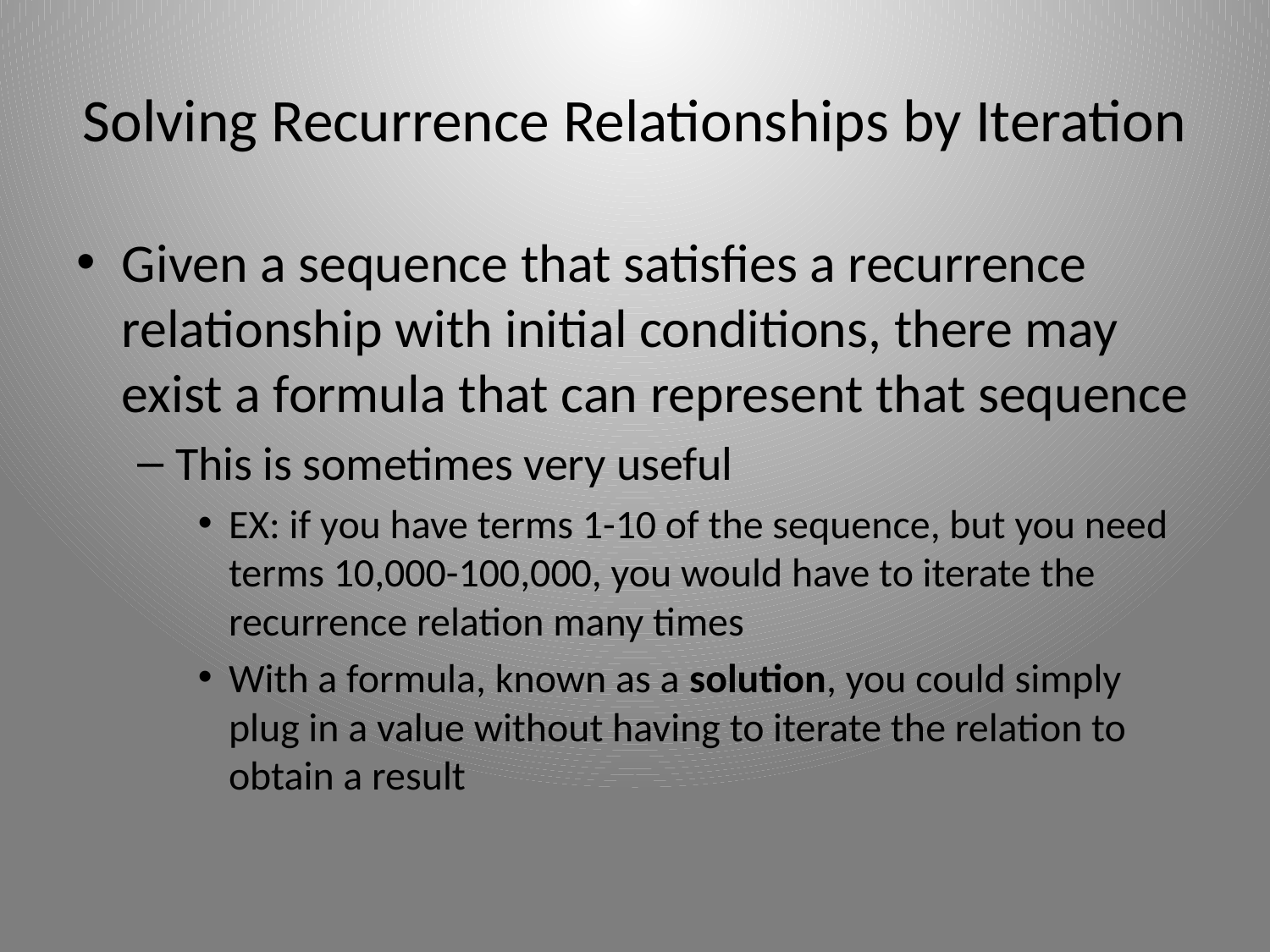

# Solving Recurrence Relationships by Iteration
Given a sequence that satisfies a recurrence relationship with initial conditions, there may exist a formula that can represent that sequence
This is sometimes very useful
EX: if you have terms 1-10 of the sequence, but you need terms 10,000-100,000, you would have to iterate the recurrence relation many times
With a formula, known as a solution, you could simply plug in a value without having to iterate the relation to obtain a result